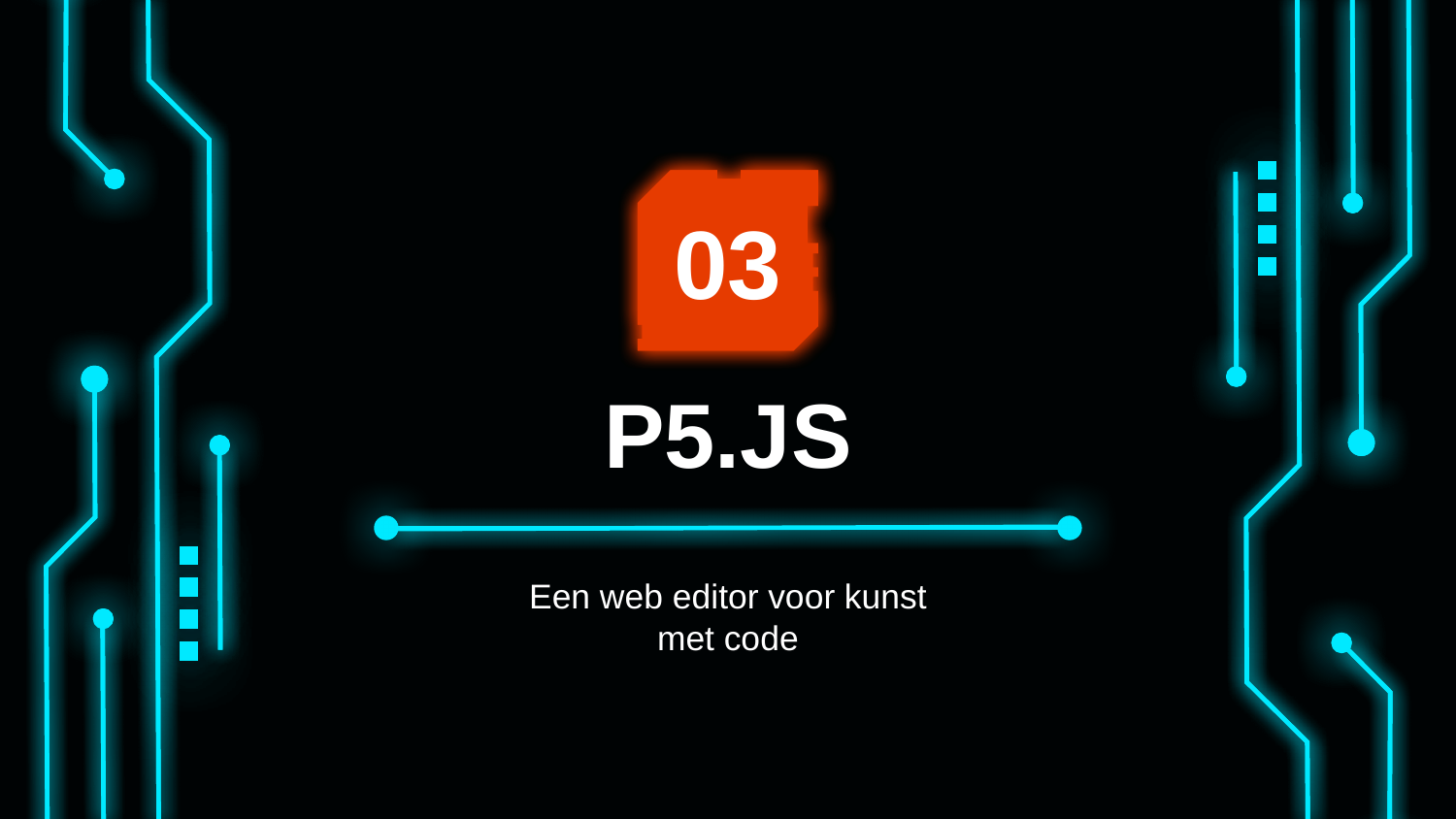

03
# P5.JS

Een web editor voor kunst met code